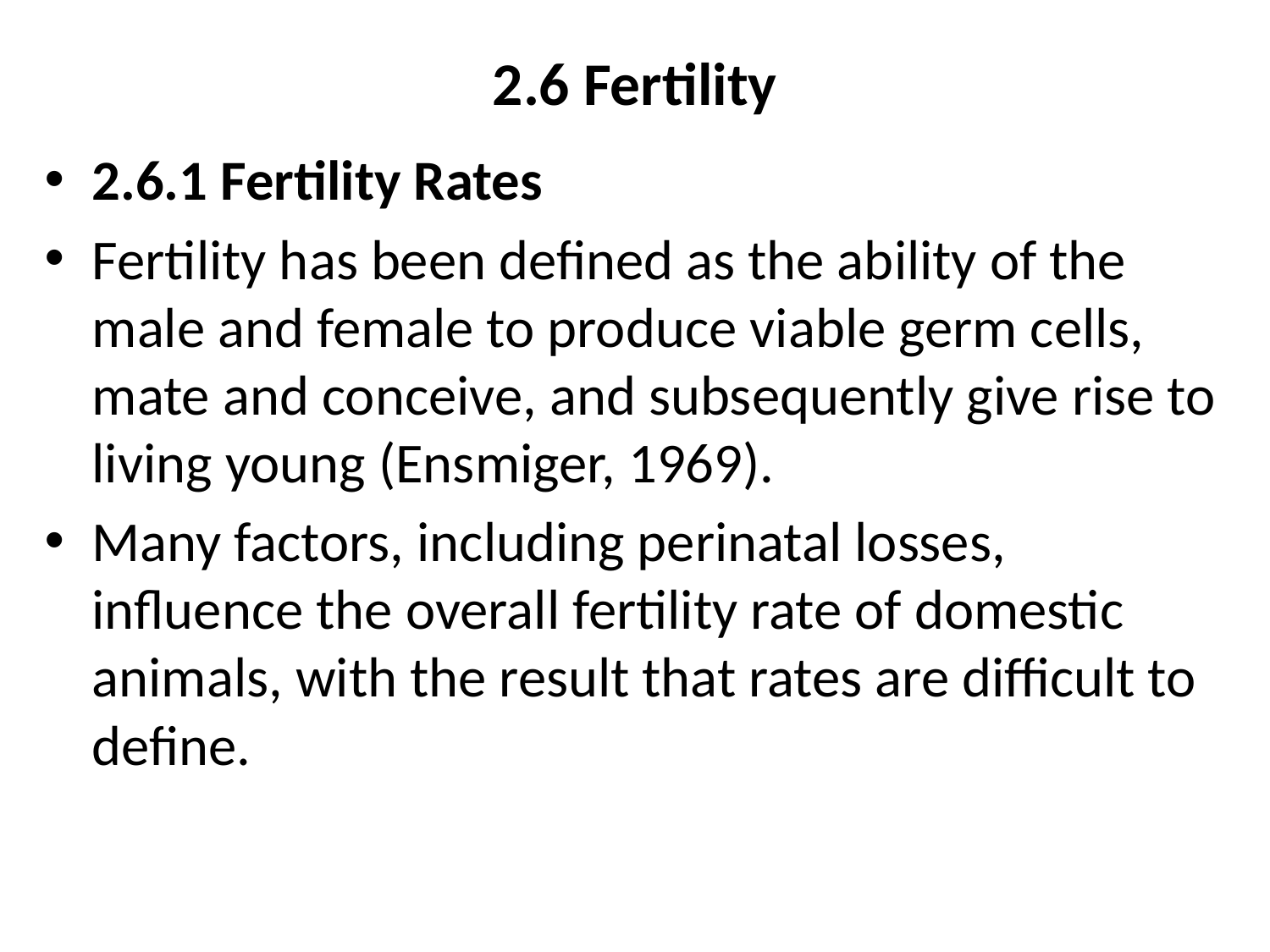

# 2.6 Fertility
2.6.1 Fertility Rates
Fertility has been defined as the ability of the male and female to produce viable germ cells, mate and conceive, and subsequently give rise to living young (Ensmiger, 1969).
Many factors, including perinatal losses, influence the overall fertility rate of domestic animals, with the result that rates are difficult to define.